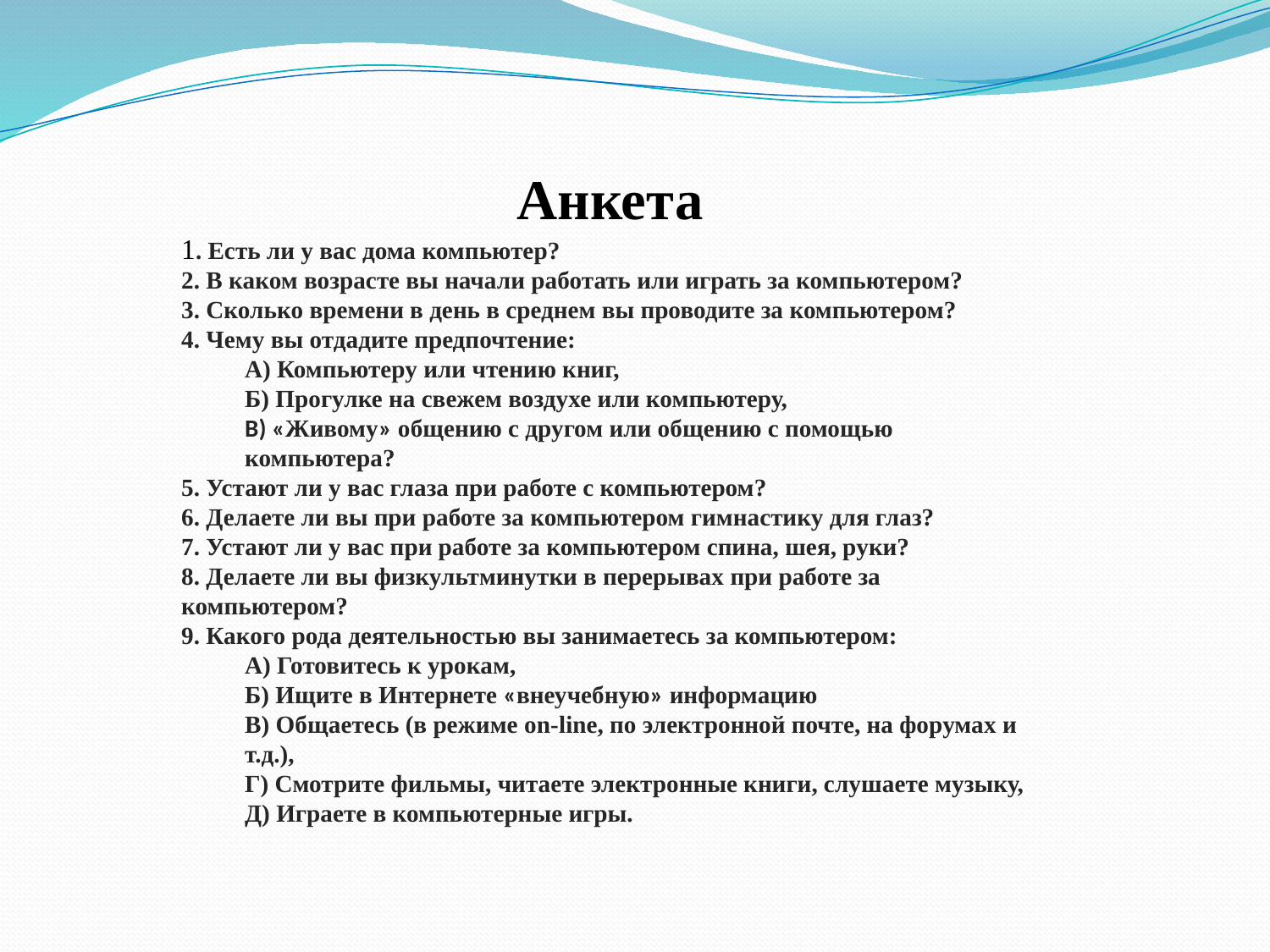

Анкета
1. Есть ли у вас дома компьютер?
2. В каком возрасте вы начали работать или играть за компьютером?
3. Сколько времени в день в среднем вы проводите за компьютером?
4. Чему вы отдадите предпочтение:
А) Компьютеру или чтению книг,
Б) Прогулке на свежем воздухе или компьютеру,
В) «Живому» общению с другом или общению с помощью компьютера?
5. Устают ли у вас глаза при работе с компьютером?
6. Делаете ли вы при работе за компьютером гимнастику для глаз?
7. Устают ли у вас при работе за компьютером спина, шея, руки?
8. Делаете ли вы физкультминутки в перерывах при работе за компьютером?
9. Какого рода деятельностью вы занимаетесь за компьютером:
А) Готовитесь к урокам,
Б) Ищите в Интернете «внеучебную» информацию
В) Общаетесь (в режиме on-line, по электронной почте, на форумах и т.д.),
Г) Смотрите фильмы, читаете электронные книги, слушаете музыку,
Д) Играете в компьютерные игры.